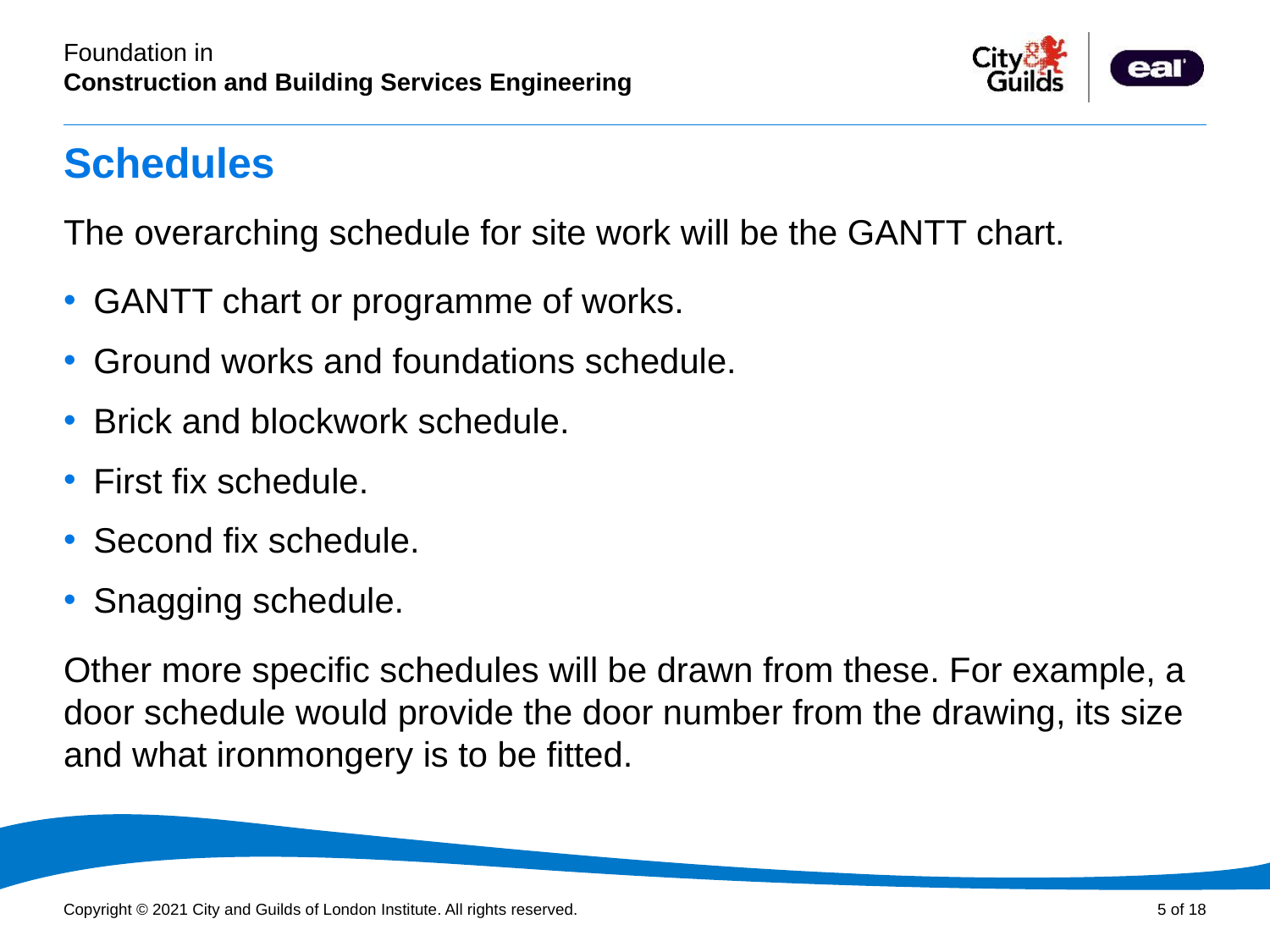

# Schedules
The overarching schedule for site work will be the GANTT chart.
GANTT chart or programme of works.
Ground works and foundations schedule.
Brick and blockwork schedule.
First fix schedule.
Second fix schedule.
Snagging schedule.
Other more specific schedules will be drawn from these. For example, a door schedule would provide the door number from the drawing, its size and what ironmongery is to be fitted.